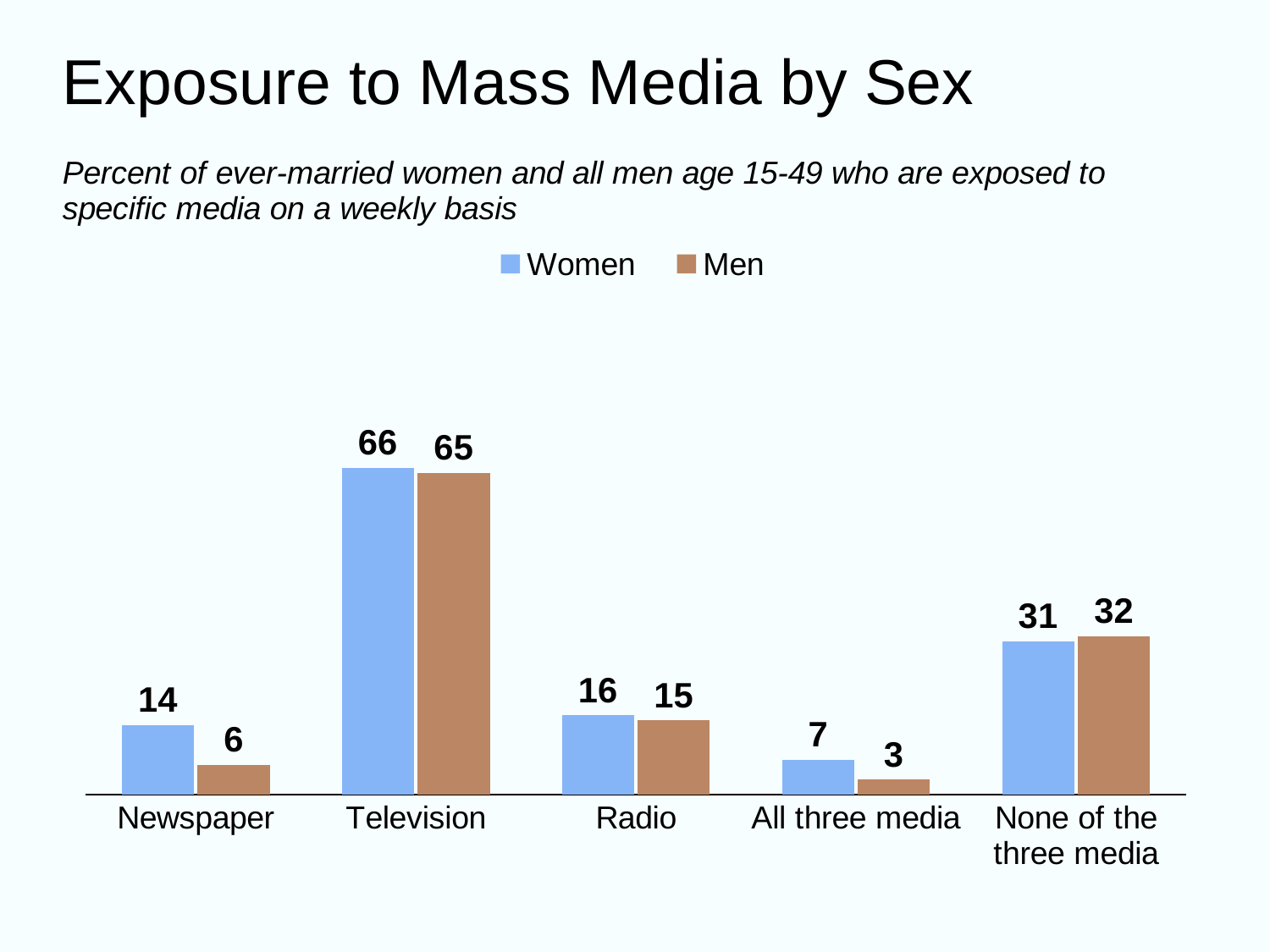

### Chart

| Category | Women | Men |
|---|---|---|
| Newspaper | 14.0 | 6.0 |
| Television | 66.0 | 65.0 |
| Radio | 16.0 | 15.0 |
| All three media | 7.0 | 3.0 |
| None of the three media | 31.0 | 32.0 |